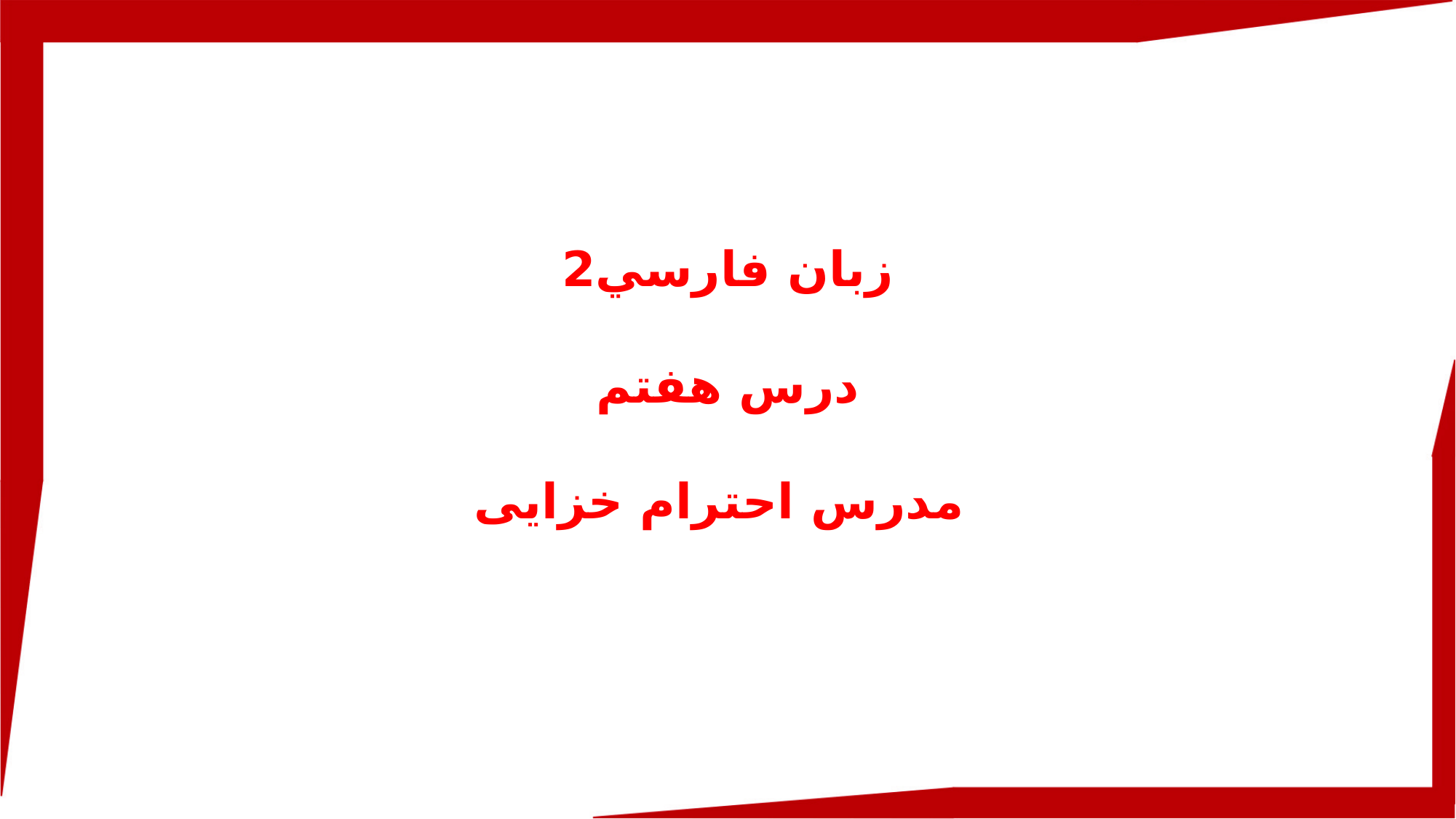

زبان فارسي2
درس هفتم
مدرس احترام خزایی